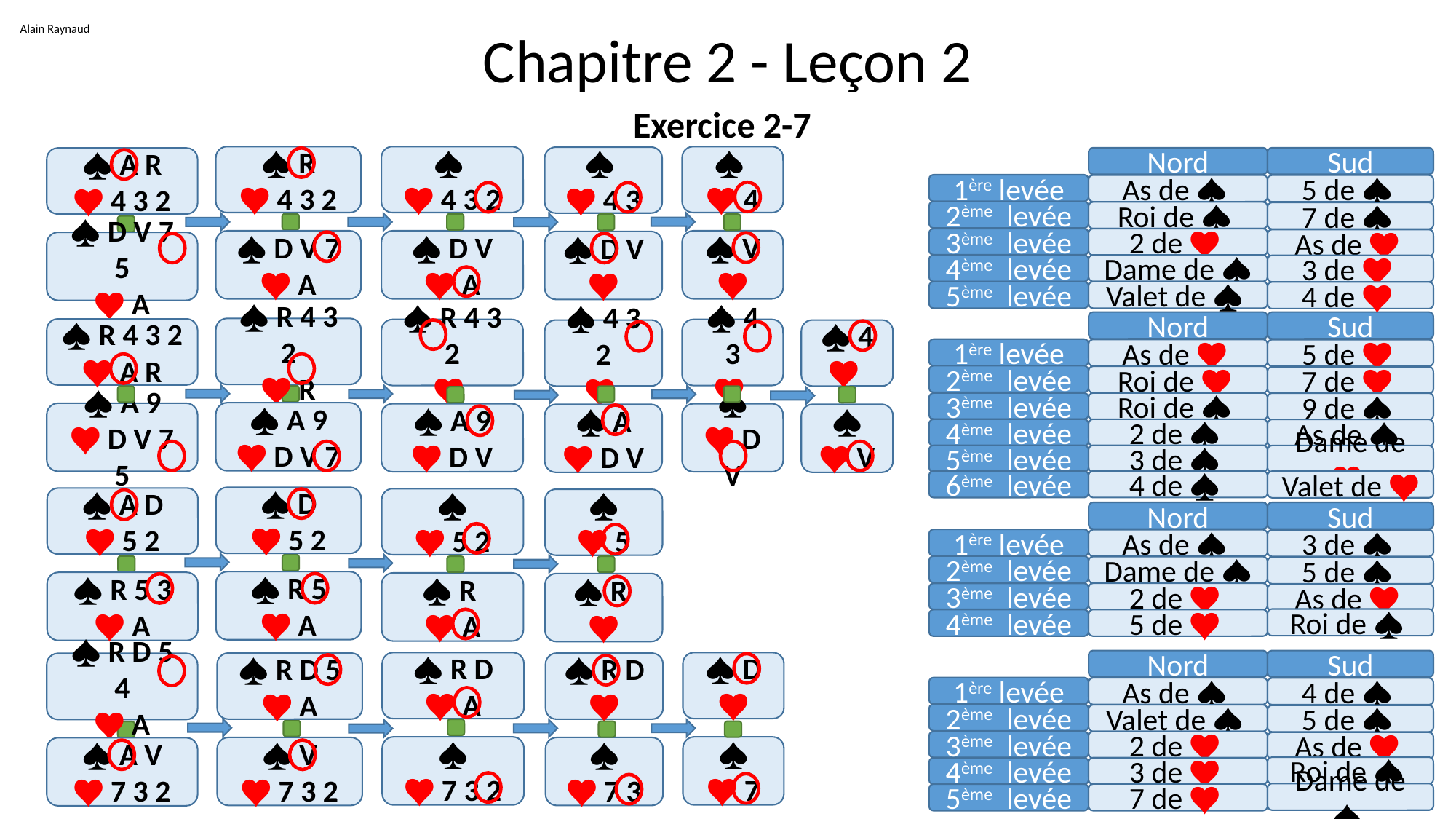

Alain Raynaud
# Chapitre 2 - Leçon 2
Exercice 2-7

♠ R
♥ 4 3 2

♠ D V 7
♥ A
♠
♥ 4 3 2

♠ D V
♥ A
♠
♥ 4

♠ V
♥
♠
♥ 4 3

♠ D V
♥
Nord
Sud
♠ A R
♥ 4 3 2

♠ D V 7 5
♥ A

1ère levée
As de ♠
5 de ♠

2ème  levée
Roi de ♠
7 de ♠

2 de ♥
3ème  levée
As de ♥

Dame de ♠
4ème  levée
3 de ♥

Valet de ♠
5ème  levée
4 de ♥
Nord
Sud
♠ R 4 3 2
♥ R

♠ A 9
♥ D V 7
♠ R 4 3 2
♥ A R
♠ A 9
♥ D V 7 5

♠ R 4 3 2
♥

♠ A 9
♥ D V
♠ 4 3
♥

♠
♥ D V

♠ 4 3 2
♥

♠ A
♥ D V
♠ 4
♥

♠
♥ V

1ère levée
As de ♥
5 de ♥

2ème  levée
Roi de ♥
7 de ♥

Roi de ♠
3ème  levée
9 de ♠

2 de ♠
4ème  levée
As de ♠

3 de ♠
5ème  levée
Dame de ♥
4 de ♠
6ème  levée
Valet de ♥
♠ D
♥ 5 2

♠ R 5
♥ A
♠ A D
♥ 5 2

♠ R 5 3
♥ A
♠
♥ 5 2

♠ R
♥ A

♠
♥ 5

♠ R
♥

Nord
Sud

1ère levée
As de ♠
3 de ♠

2ème  levée
Dame de ♠
5 de ♠

2 de ♥
3ème  levée
As de ♥
Roi de ♠

5 de ♥
4ème  levée
Nord
Sud
♠ R D
♥ A

♠
♥ 7 3 2
♠ D
♥

♠
♥ 7
♠ R D 5
♥ A

♠ V
♥ 7 3 2
♠ R D
♥

♠
♥ 7 3
♠ R D 5 4
♥ A

♠ A V
♥ 7 3 2

1ère levée
As de ♠
4 de ♠

2ème  levée
Valet de ♠
5 de ♠

2 de ♥
3ème  levée
As de ♥

Roi de ♠
3 de ♥
4ème  levée

Dame de ♠
7 de ♥
5ème  levée